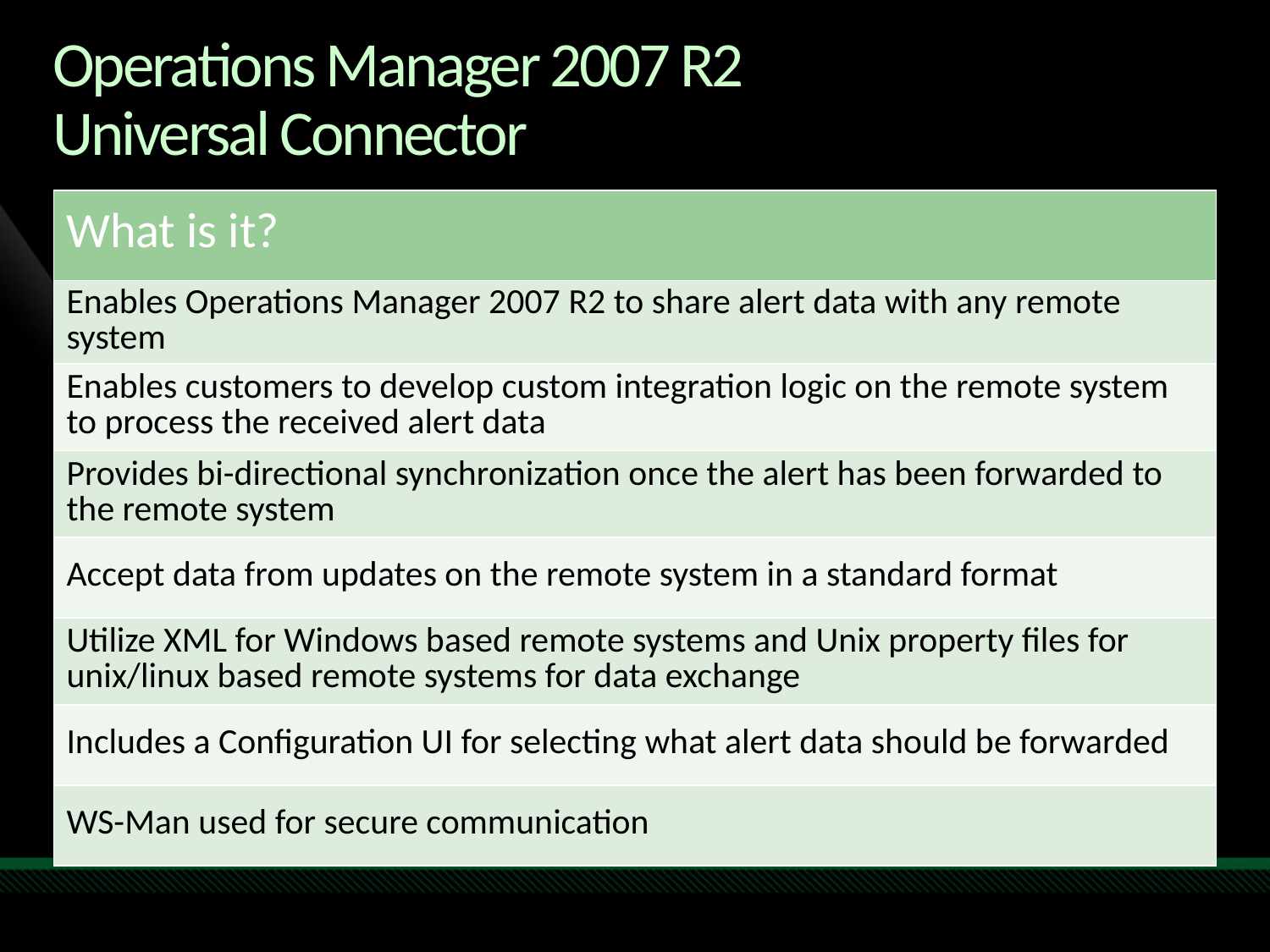

# Operations Manager 2007 R2 Universal Connector
| What is it? |
| --- |
| Enables Operations Manager 2007 R2 to share alert data with any remote system |
| Enables customers to develop custom integration logic on the remote system to process the received alert data |
| Provides bi-directional synchronization once the alert has been forwarded to the remote system |
| Accept data from updates on the remote system in a standard format |
| Utilize XML for Windows based remote systems and Unix property files for unix/linux based remote systems for data exchange |
| Includes a Configuration UI for selecting what alert data should be forwarded |
| WS-Man used for secure communication |